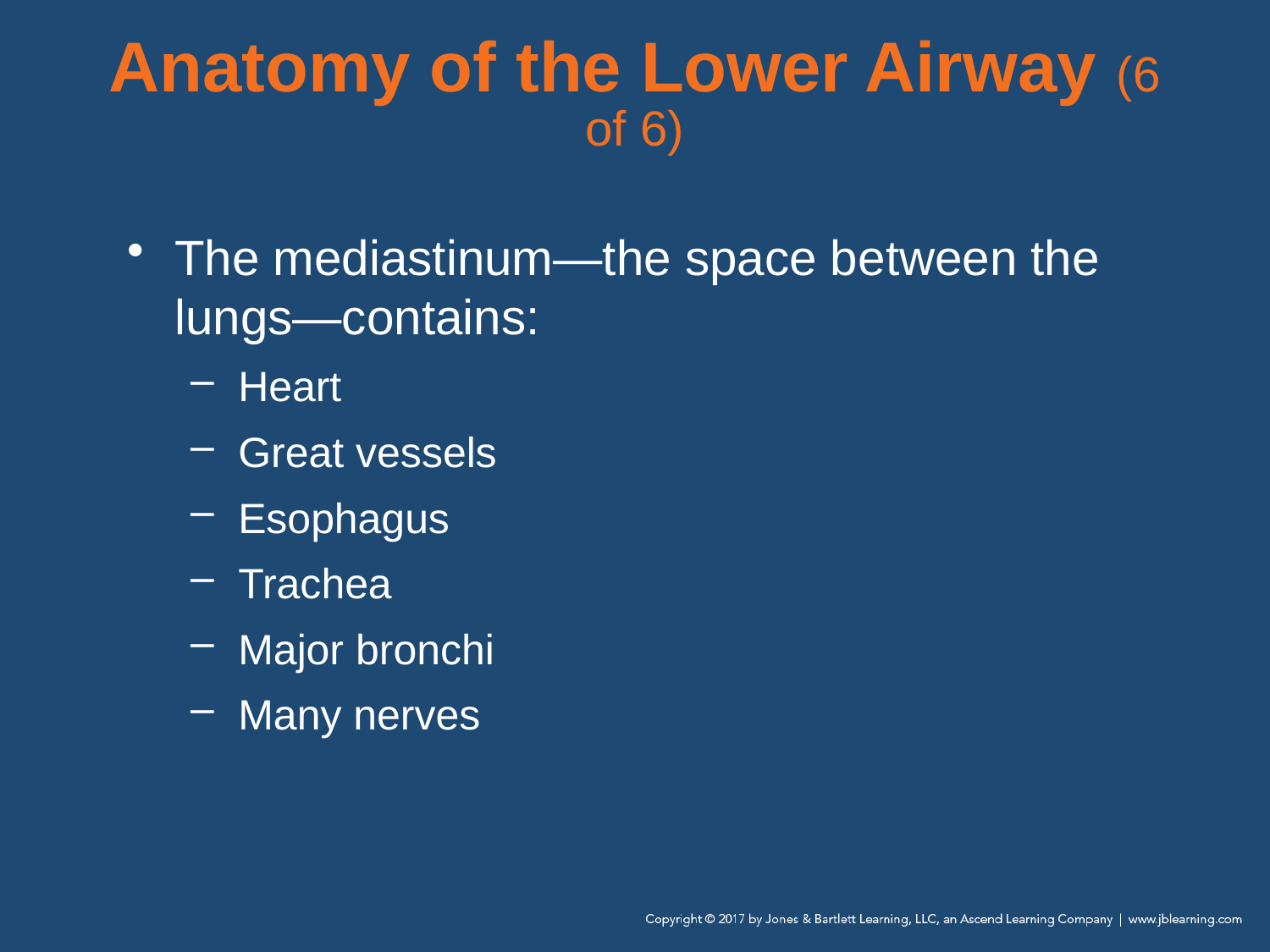

# Anatomy of the Lower Airway (6 of 6)
The mediastinum—the space between the lungs—contains:
Heart
Great vessels
Esophagus
Trachea
Major bronchi
Many nerves